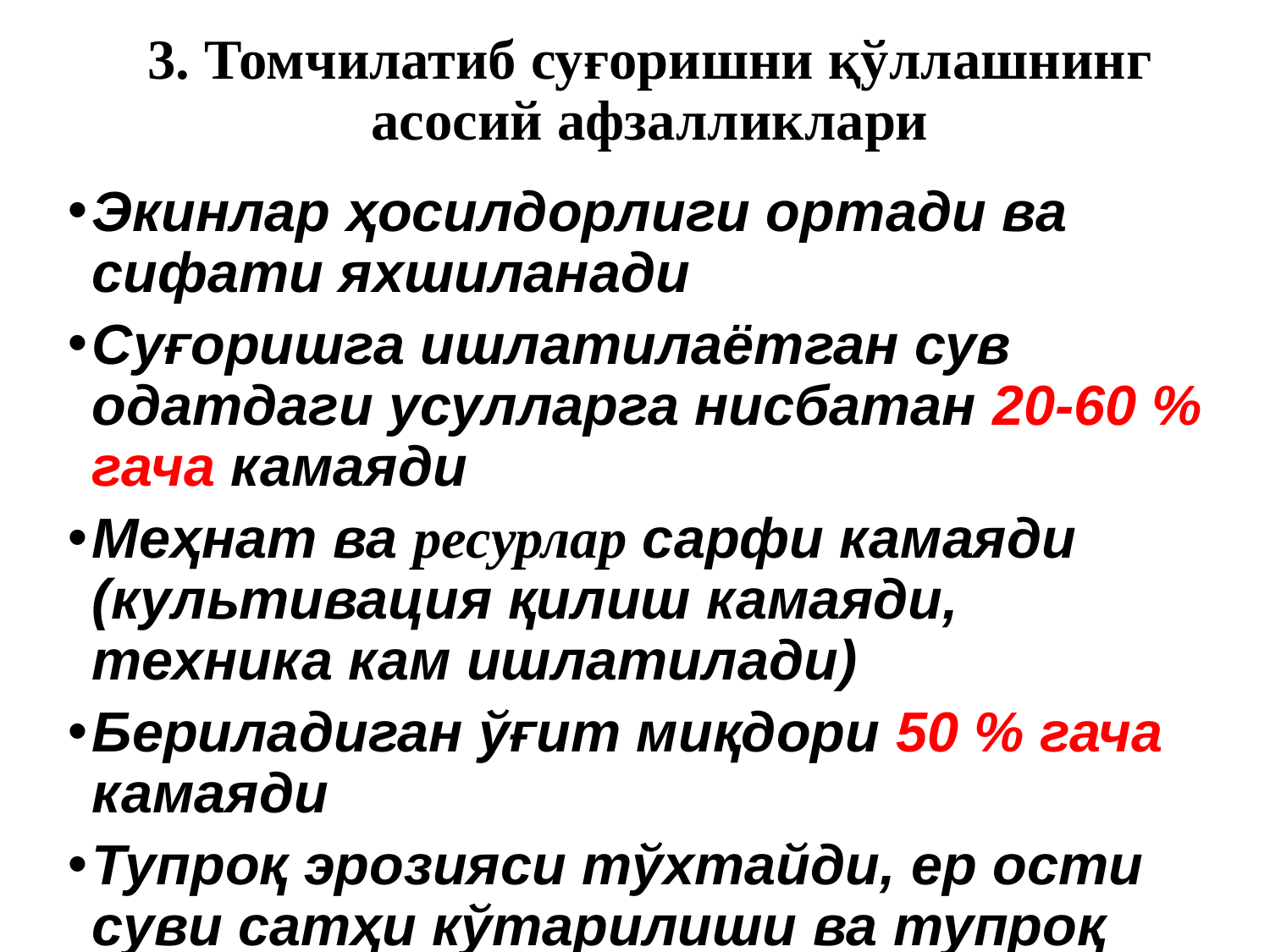

# 3. Томчилатиб суғоришни қўллашнинг асосий афзалликлари
Экинлар ҳосилдорлиги ортади ва сифати яхшиланади
Суғоришга ишлатилаётган сув одатдаги усулларга нисбатан 20-60 % гача камаяди
Меҳнат ва ресурлар сарфи камаяди (культивация қилиш камаяди, техника кам ишлатилади)
Бериладиган ўғит миқдори 50 % гача камаяди
Тупроқ эрозияси тўхтайди, ер ости суви сатҳи кўтарилиши ва тупроқ шўрланиши камаяди.